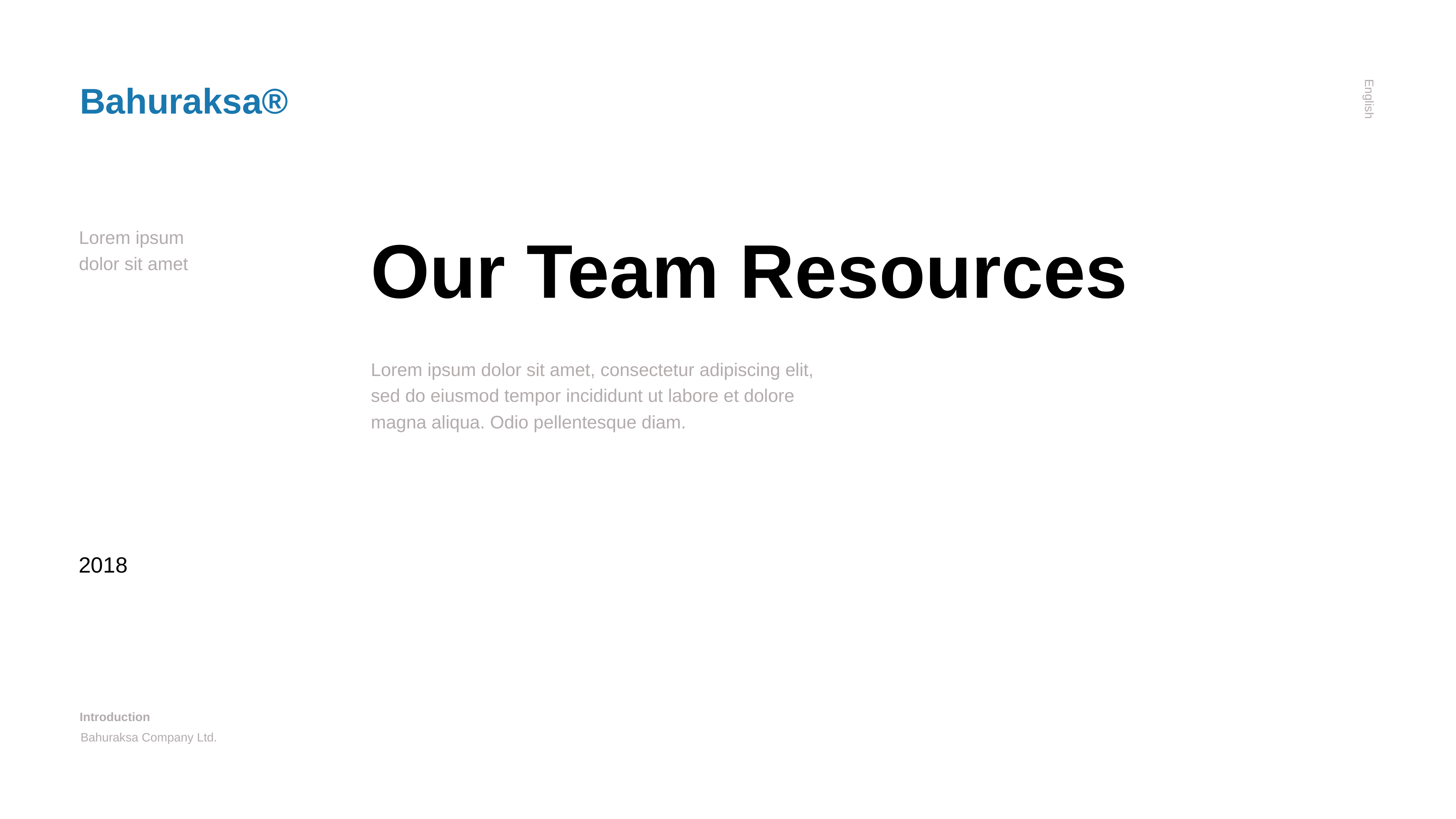

Bahuraksa®
English
Lorem ipsum dolor sit amet
Our Team Resources
Lorem ipsum dolor sit amet, consectetur adipiscing elit, sed do eiusmod tempor incididunt ut labore et dolore magna aliqua. Odio pellentesque diam.

2018
Introduction
Bahuraksa Company Ltd.